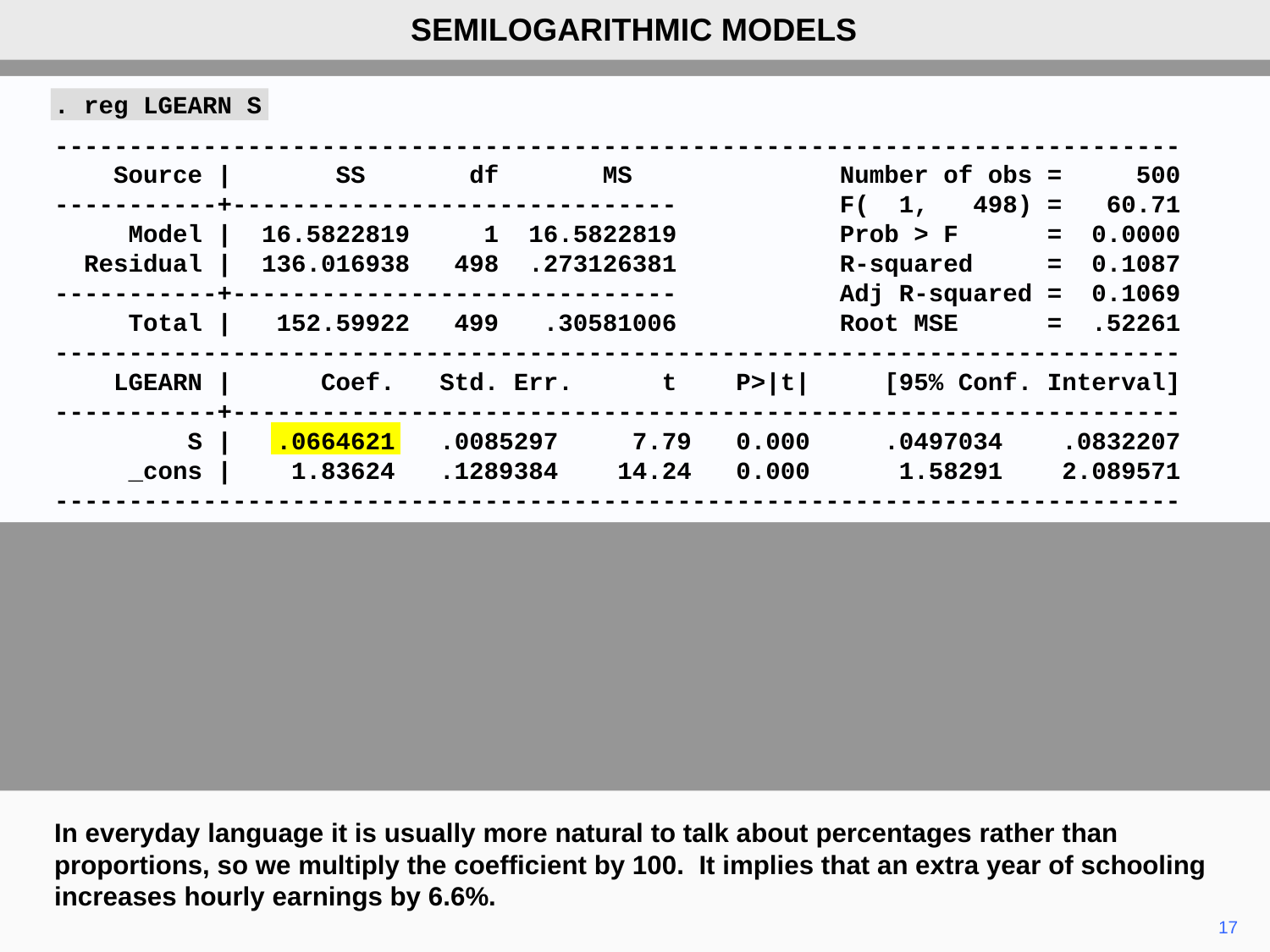

SEMILOGARITHMIC MODELS

. reg LGEARN S
----------------------------------------------------------------------------
    Source |       SS       df       MS              Number of obs =     500
-----------+------------------------------           F(  1,   498) =   60.71
     Model |  16.5822819     1  16.5822819           Prob > F      =  0.0000
  Residual |  136.016938   498  .273126381           R-squared     =  0.1087
-----------+------------------------------           Adj R-squared =  0.1069
     Total |   152.59922   499   .30581006           Root MSE      =  .52261
----------------------------------------------------------------------------
    LGEARN |      Coef.   Std. Err.      t    P>|t|     [95% Conf. Interval]
-----------+----------------------------------------------------------------
         S |   .0664621   .0085297     7.79   0.000     .0497034    .0832207
     _cons |    1.83624   .1289384    14.24   0.000      1.58291    2.089571
----------------------------------------------------------------------------

In everyday language it is usually more natural to talk about percentages rather than proportions, so we multiply the coefficient by 100.  It implies that an extra year of schooling increases hourly earnings by 6.6%.
17